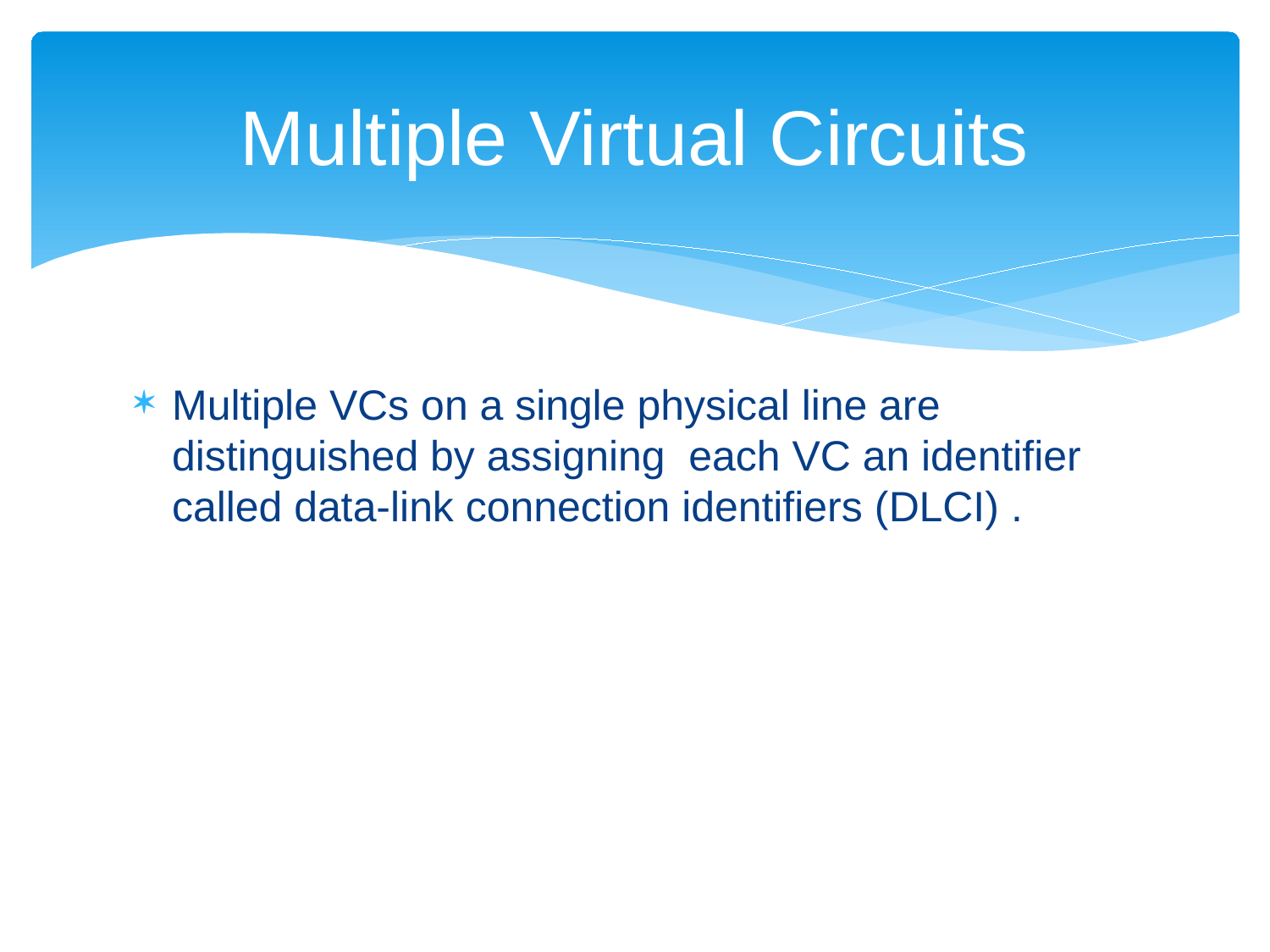

# Multiple Virtual Circuits
Multiple VCs on a single physical line are distinguished by assigning  each VC an identifier called data-link connection identifiers (DLCI) .